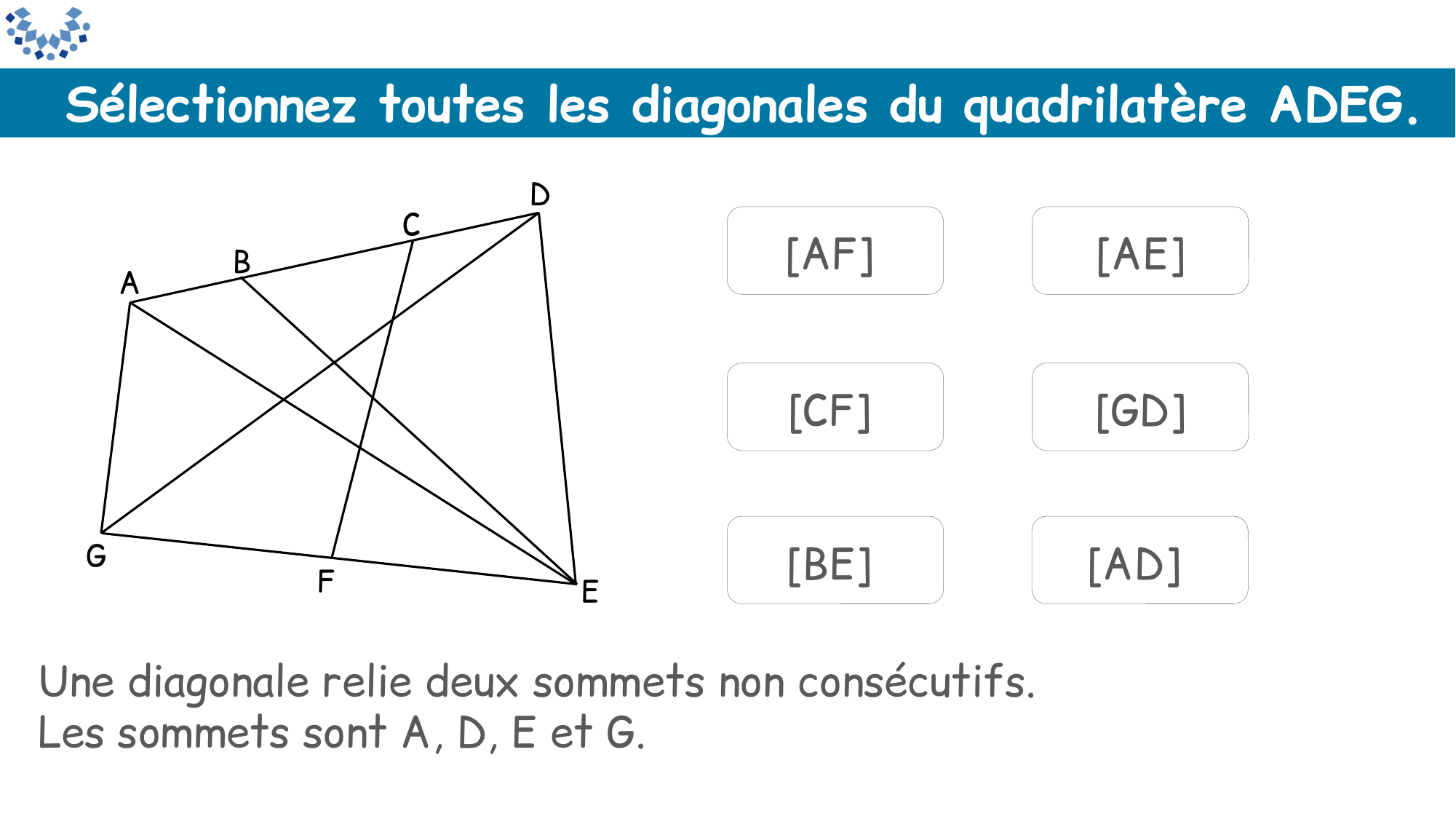

Sélectionnez toutes les diagonales du quadrilatère ADEG.
D
C
[AF]
[AE]
B
A
[CF]
[GD]
[BE]
[AD]
G
F
E
Une diagonale relie deux sommets non consécutifs.
Les sommets sont A, D, E et G.